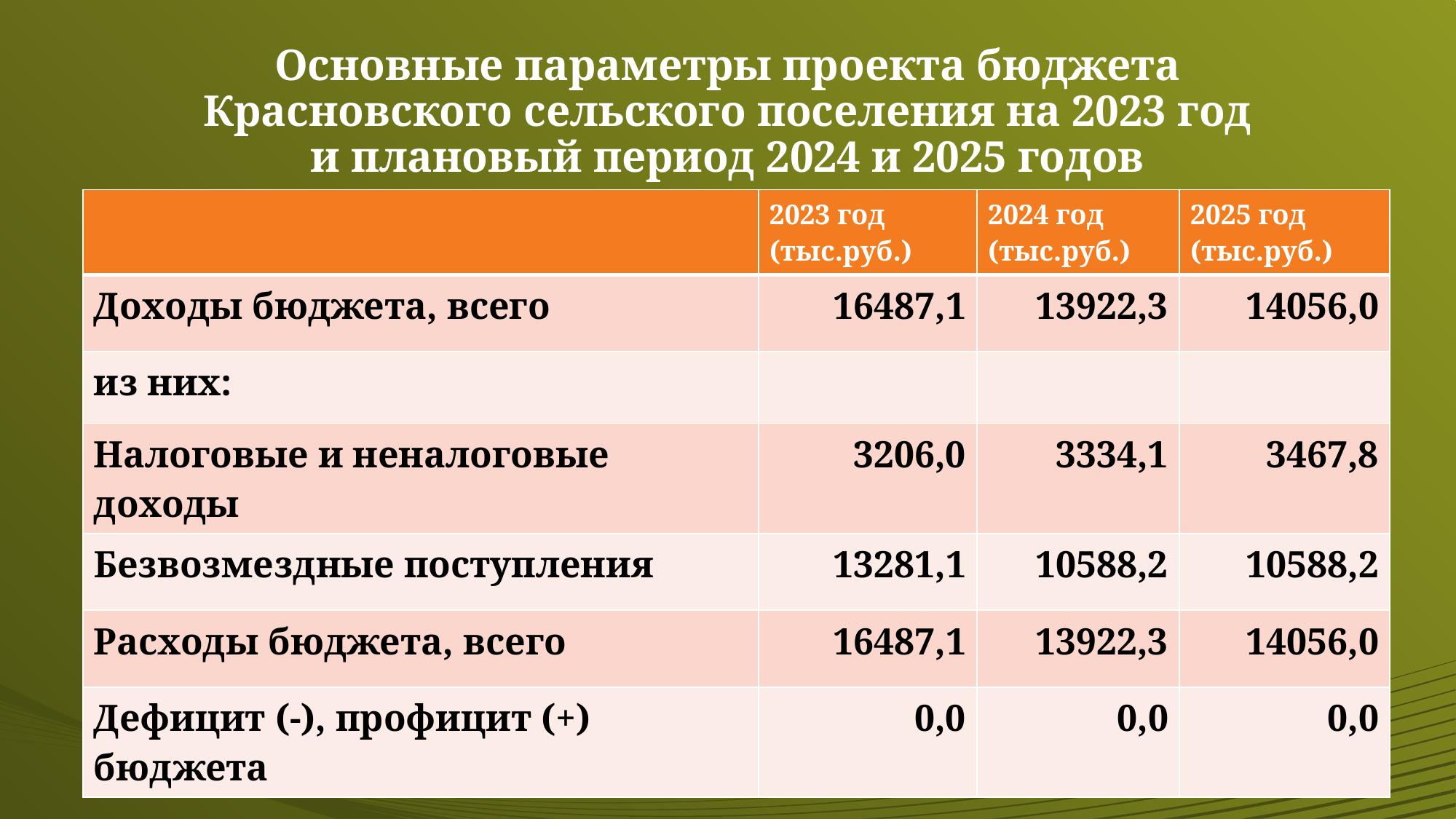

# Основные параметры проекта бюджета Красновского сельского поселения на 2023 год и плановый период 2024 и 2025 годов
|  | 2023 год (тыс.руб.) | 2024 год (тыс.руб.) | 2025 год (тыс.руб.) |
| --- | --- | --- | --- |
| Доходы бюджета, всего | 16487,1 | 13922,3 | 14056,0 |
| из них: |  |  |  |
| Налоговые и неналоговые доходы | 3206,0 | 3334,1 | 3467,8 |
| Безвозмездные поступления | 13281,1 | 10588,2 | 10588,2 |
| Расходы бюджета, всего | 16487,1 | 13922,3 | 14056,0 |
| Дефицит (-), профицит (+) бюджета | 0,0 | 0,0 | 0,0 |